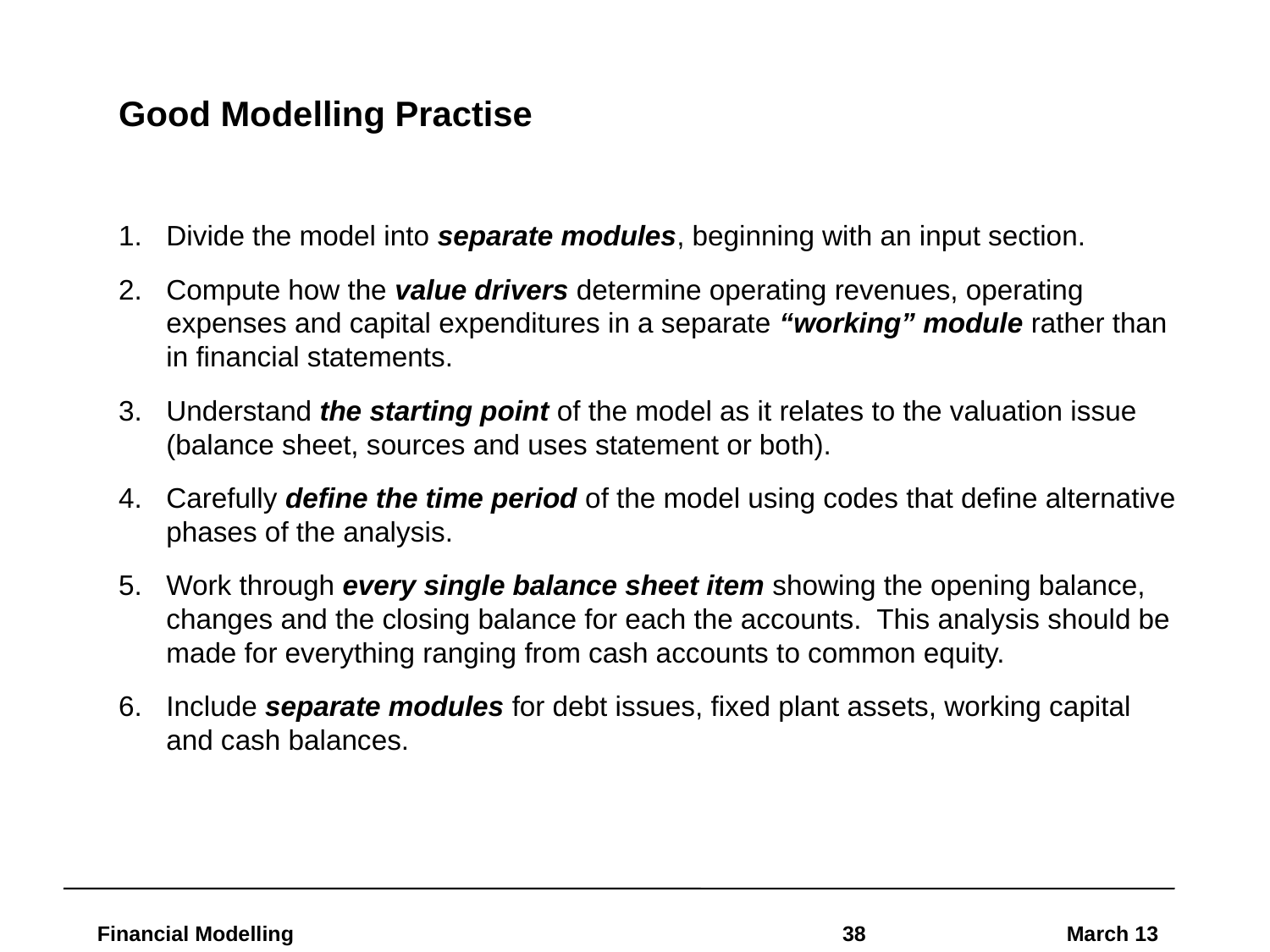

# Good Modelling Practise
Divide the model into separate modules, beginning with an input section.
Compute how the value drivers determine operating revenues, operating expenses and capital expenditures in a separate “working” module rather than in financial statements.
Understand the starting point of the model as it relates to the valuation issue (balance sheet, sources and uses statement or both).
Carefully define the time period of the model using codes that define alternative phases of the analysis.
Work through every single balance sheet item showing the opening balance, changes and the closing balance for each the accounts.  This analysis should be made for everything ranging from cash accounts to common equity.
Include separate modules for debt issues, fixed plant assets, working capital and cash balances.